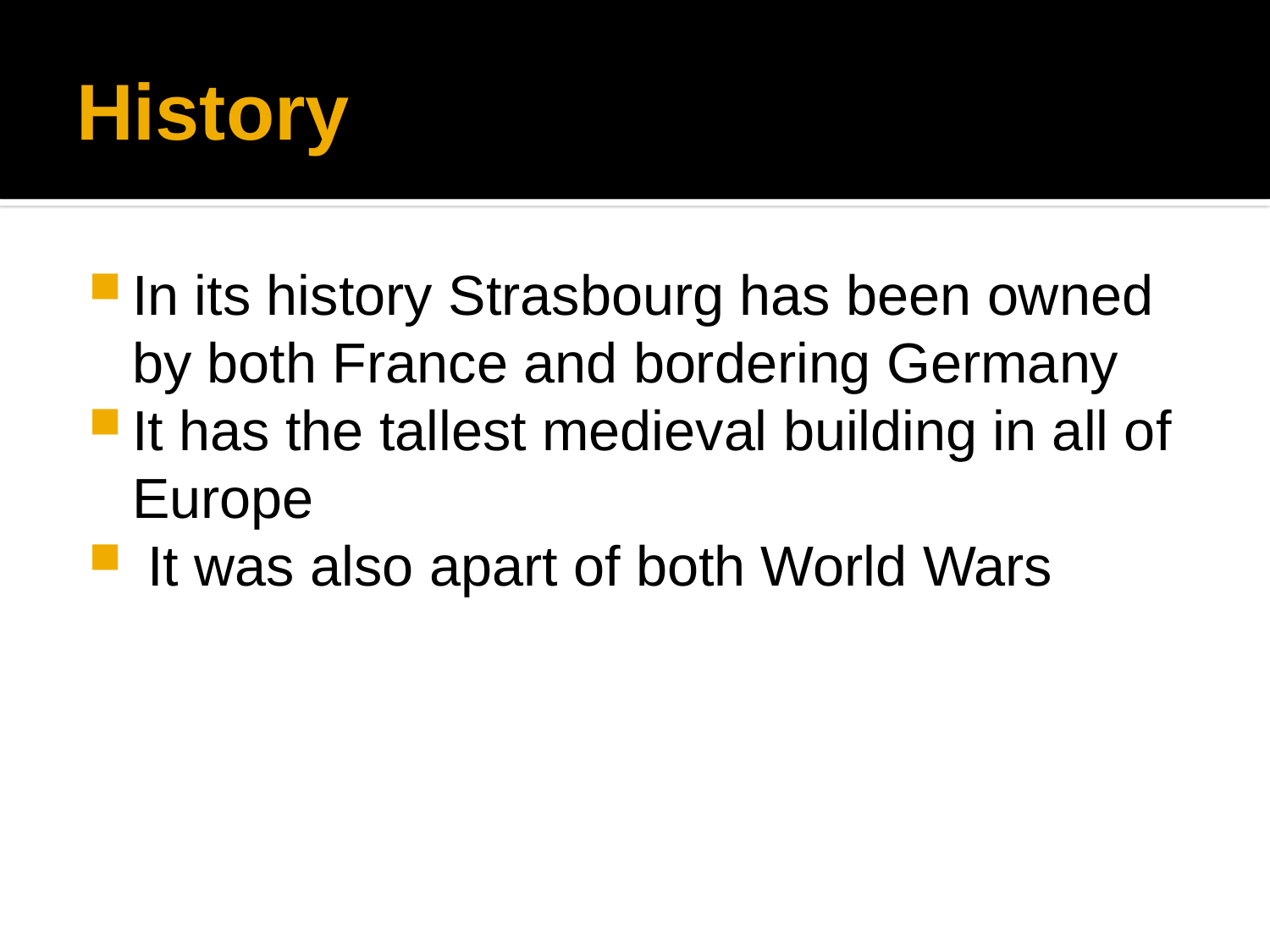

# History
In its history Strasbourg has been owned by both France and bordering Germany
It has the tallest medieval building in all of Europe
 It was also apart of both World Wars